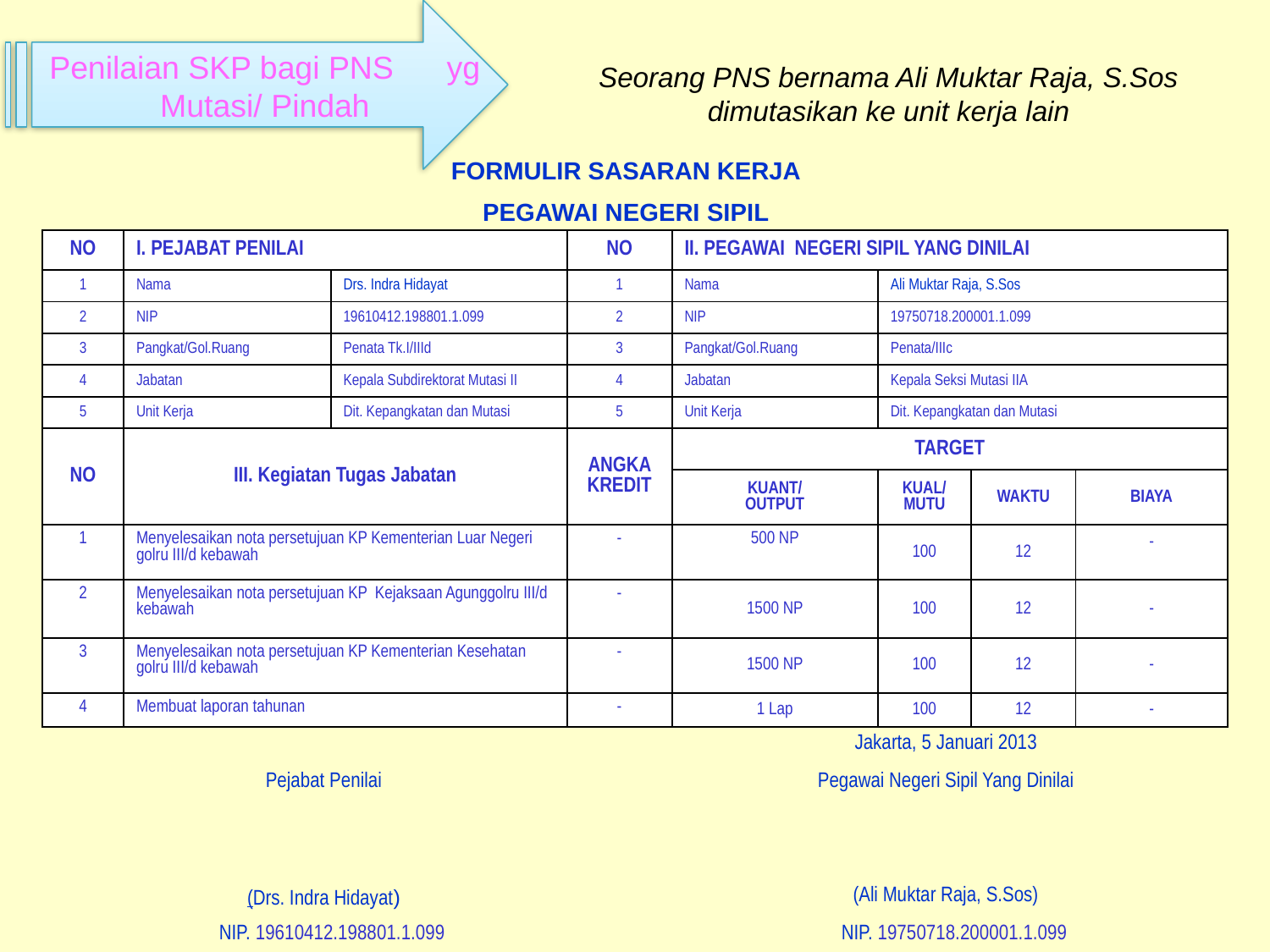

Penilaian SKP bagi PNS      yg Mutasi/ Pindah
Seorang PNS bernama Ali Muktar Raja, S.Sos dimutasikan ke unit kerja lain
FORMULIR SASARAN KERJA
PEGAWAI NEGERI SIPIL
| NO | I. PEJABAT PENILAI |  | NO | II. PEGAWAI NEGERI SIPIL YANG DINILAI |  |  |  |
| --- | --- | --- | --- | --- | --- | --- | --- |
| 1 | Nama | Drs. Indra Hidayat | 1 | Nama | Ali Muktar Raja, S.Sos |  |  |
| 2 | NIP | 19610412.198801.1.099 | 2 | NIP | 19750718.200001.1.099 |  |  |
| 3 | Pangkat/Gol.Ruang | Penata Tk.I/IIId | 3 | Pangkat/Gol.Ruang | Penata/IIIc |  |  |
| 4 | Jabatan | Kepala Subdirektorat Mutasi II | 4 | Jabatan | Kepala Seksi Mutasi IIA |  |  |
| 5 | Unit Kerja | Dit. Kepangkatan dan Mutasi | 5 | Unit Kerja | Dit. Kepangkatan dan Mutasi |  |  |
| NO | III. Kegiatan Tugas Jabatan |  | ANGKA KREDIT | TARGET |  |  |  |
|  |  |  |  | KUANT/ OUTPUT | KUAL/ MUTU | WAKTU | BIAYA |
| 1 | Menyelesaikan nota persetujuan KP Kementerian Luar Negeri golru III/d kebawah |  | - | 500 NP | 100 | 12 | - |
| 2 | Menyelesaikan nota persetujuan KP Kejaksaan Agunggolru III/d kebawah |  | - | 1500 NP | 100 | 12 | - |
| 3 | Menyelesaikan nota persetujuan KP Kementerian Kesehatan golru III/d kebawah |  | - | 1500 NP | 100 | 12 | - |
| 4 | Membuat laporan tahunan |  | - | 1 Lap | 100 | 12 | - |
|  |  | Jakarta, 5 Januari 2013 |
| --- | --- | --- |
| Pejabat Penilai |  | Pegawai Negeri Sipil Yang Dinilai |
|  |  |  |
|  |  |  |
| (Drs. Indra Hidayat) |  | (Ali Muktar Raja, S.Sos) |
| NIP. 19610412.198801.1.099 |  | NIP. 19750718.200001.1.099 |